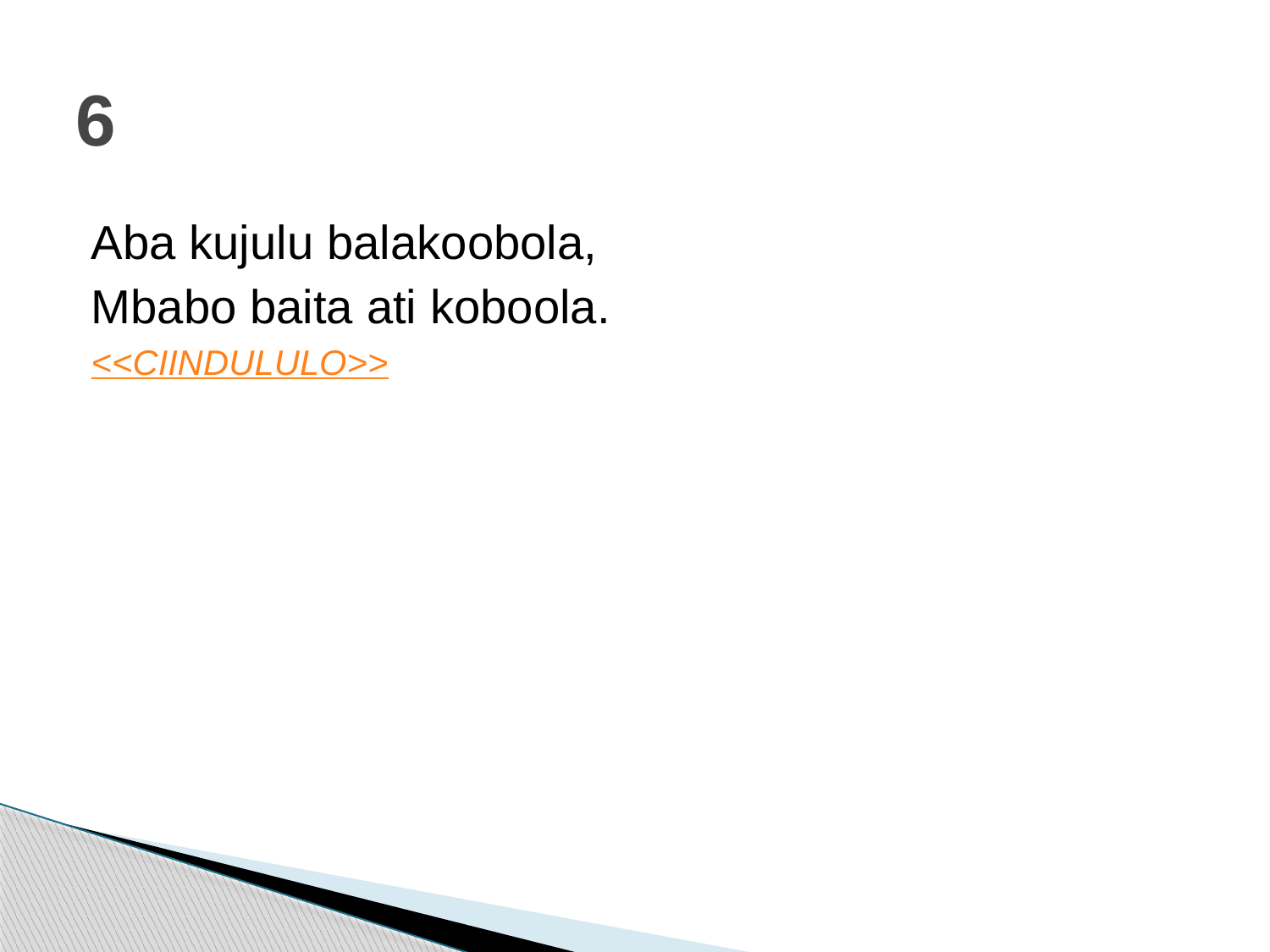

# 6
Aba kujulu balakoobola,
Mbabo baita ati koboola.
<<CIINDULULO>>